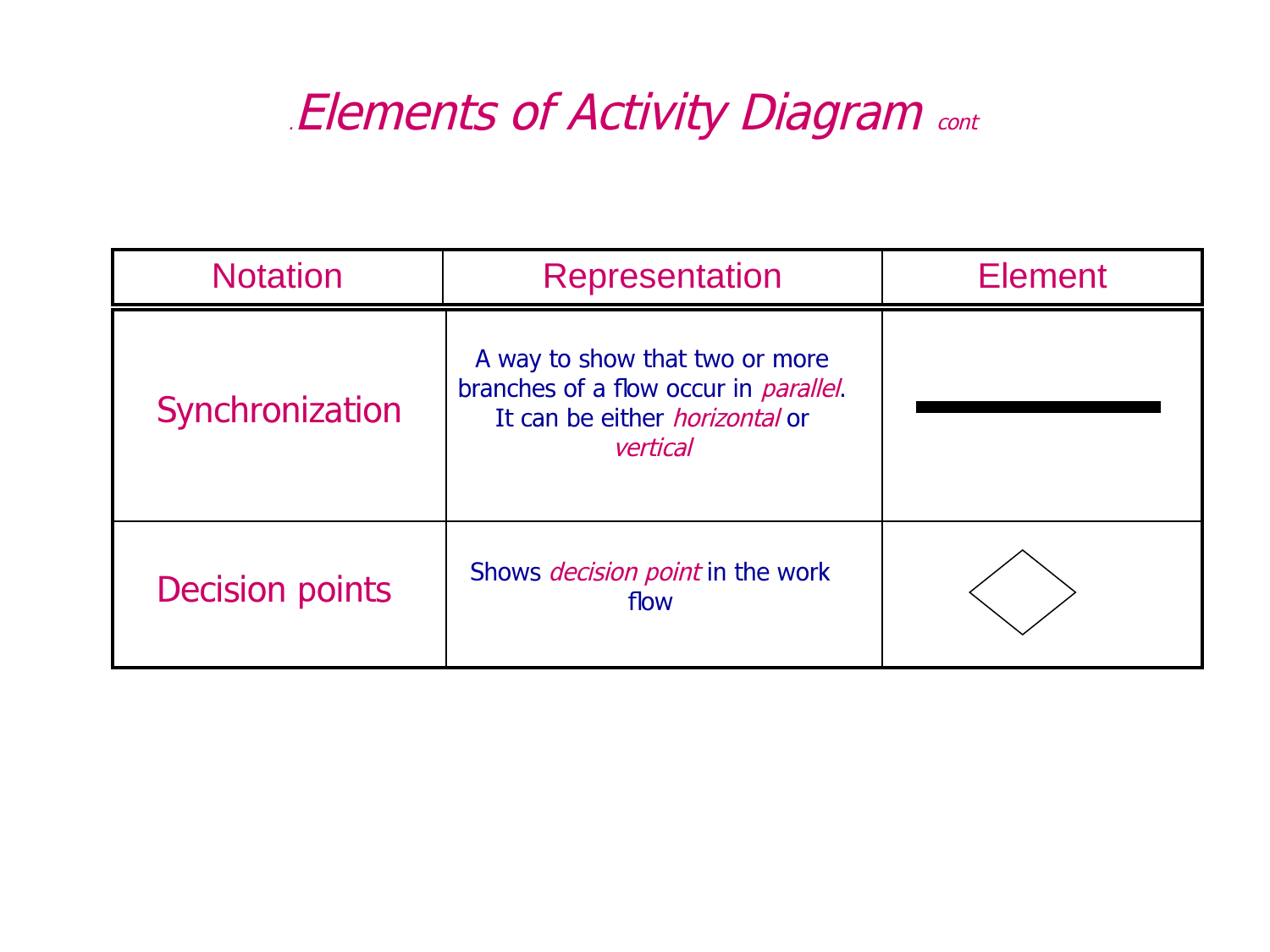

Elements of Activity Diagram cont.
| Notation | Representation | Element |
| --- | --- | --- |
|  |  |  |
| --- | --- | --- |
|  |  |  |
A way to show that two or more branches of a flow occur in parallel. It can be either horizontal or vertical

Synchronization

Shows decision point in the work flow

Decision points
5